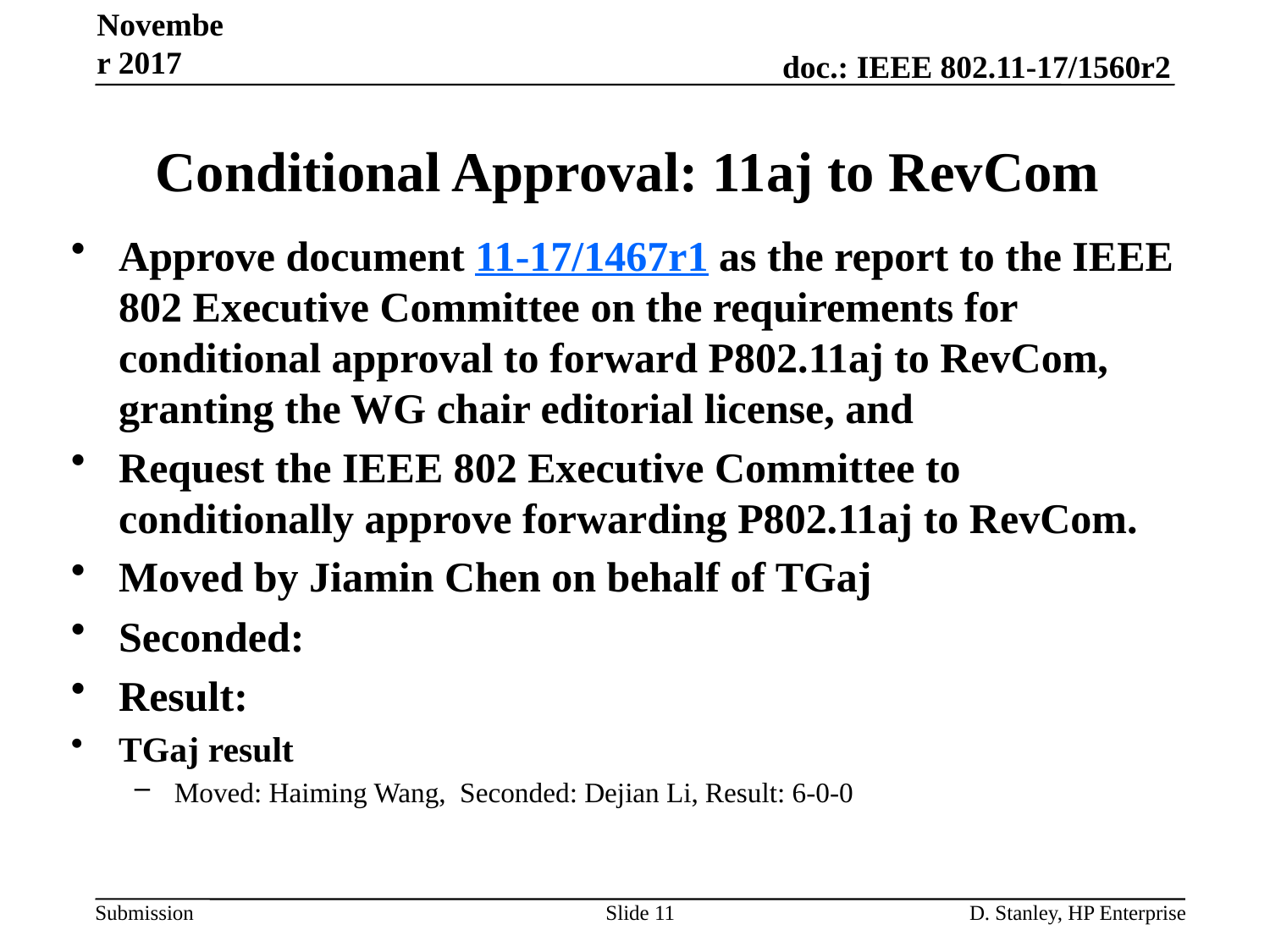

November 2017
# Conditional Approval: 11aj to RevCom
Approve document 11-17/1467r1 as the report to the IEEE 802 Executive Committee on the requirements for conditional approval to forward P802.11aj to RevCom, granting the WG chair editorial license, and
Request the IEEE 802 Executive Committee to conditionally approve forwarding P802.11aj to RevCom.
Moved by Jiamin Chen on behalf of TGaj
Seconded:
Result:
TGaj result
Moved: Haiming Wang,  Seconded: Dejian Li, Result: 6-0-0

Slide 11
D. Stanley, HP Enterprise